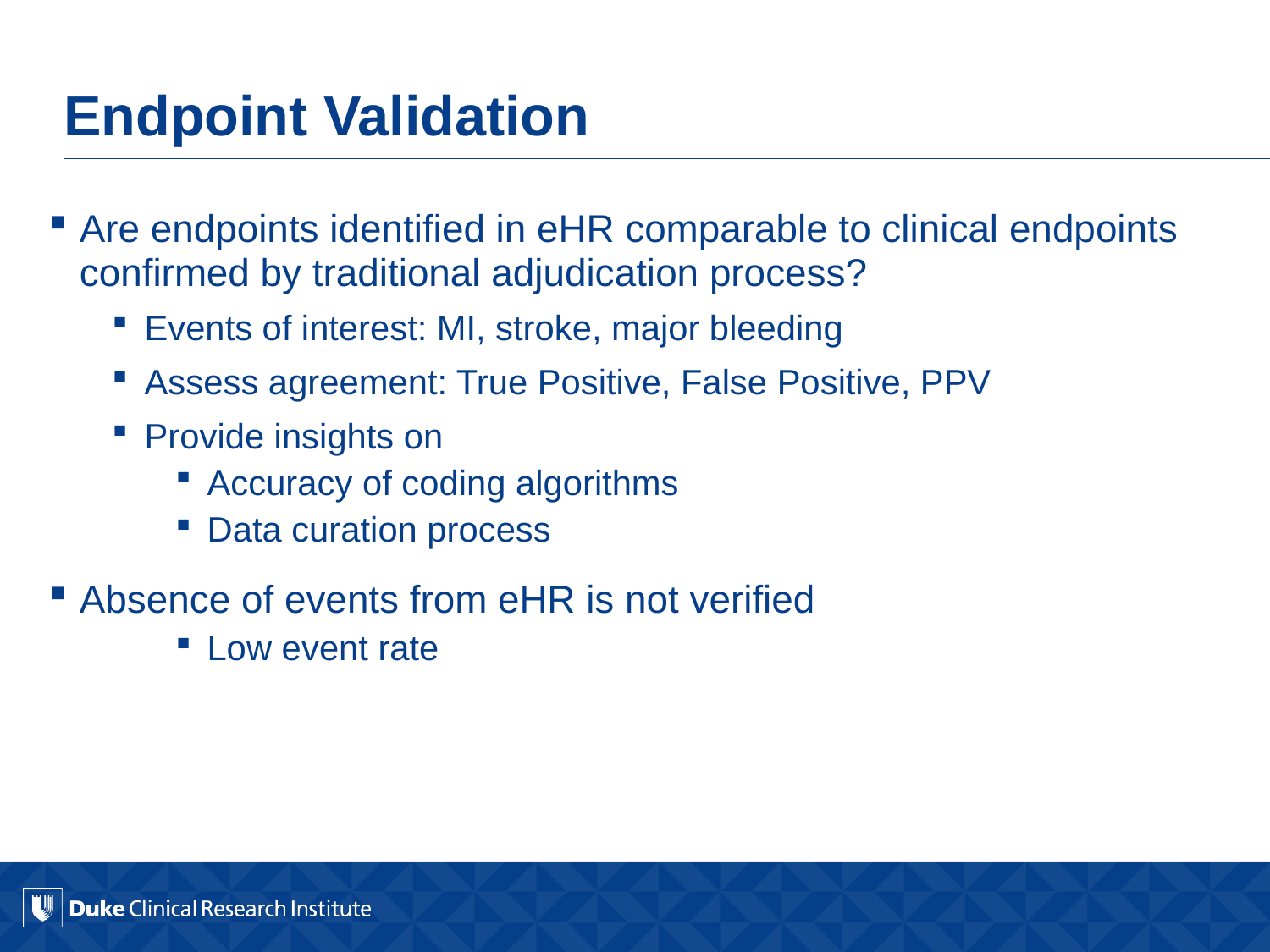

# Endpoint Validation
Are endpoints identified in eHR comparable to clinical endpoints confirmed by traditional adjudication process?
Events of interest: MI, stroke, major bleeding
Assess agreement: True Positive, False Positive, PPV
Provide insights on
Accuracy of coding algorithms
Data curation process
Absence of events from eHR is not verified
Low event rate